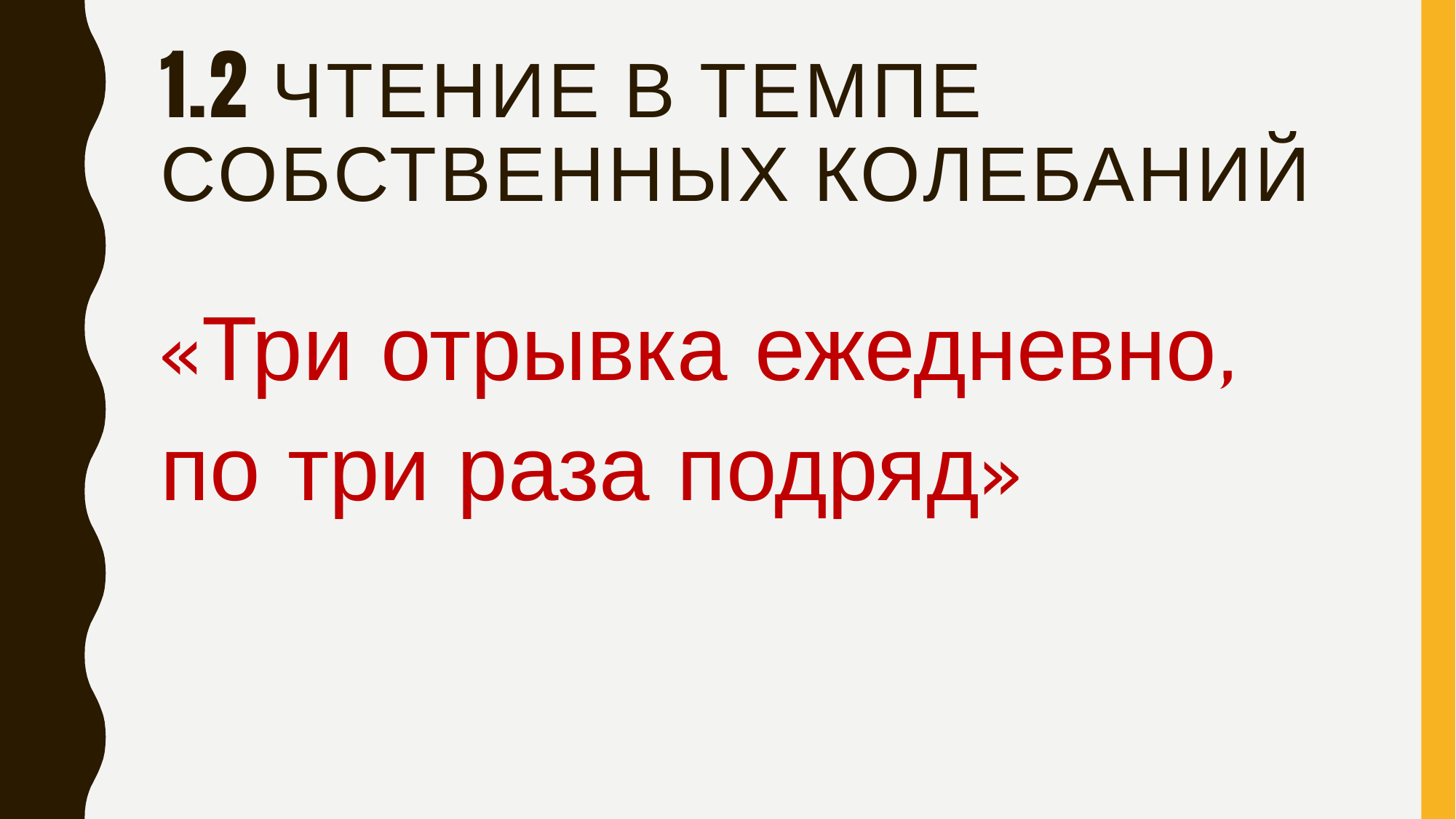

# 1.2 Чтение в темпе собственных колебаний
«Три отрывка ежедневно, по три раза подряд»